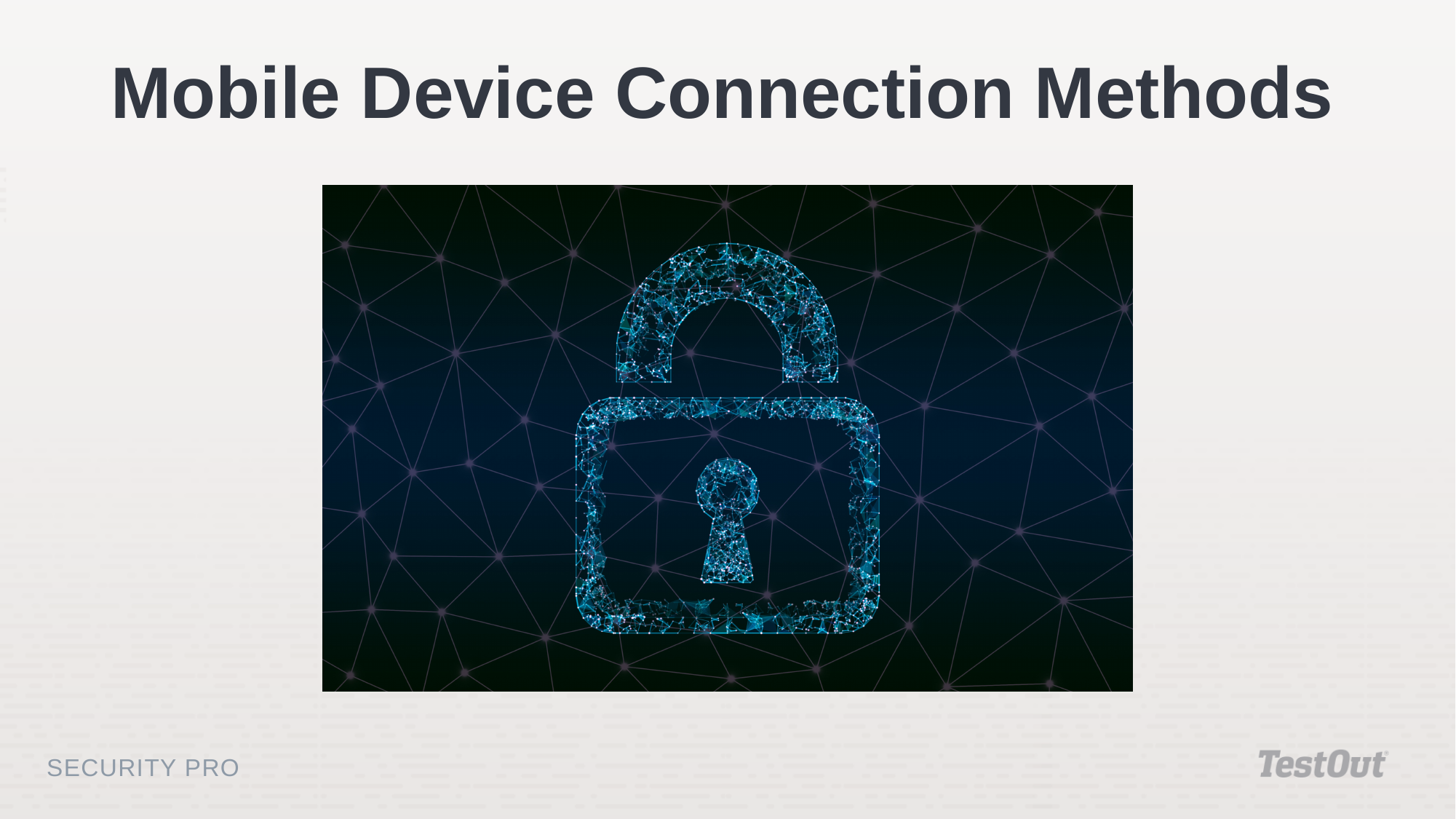

# Mobile Device Connection Methods
Security Pro